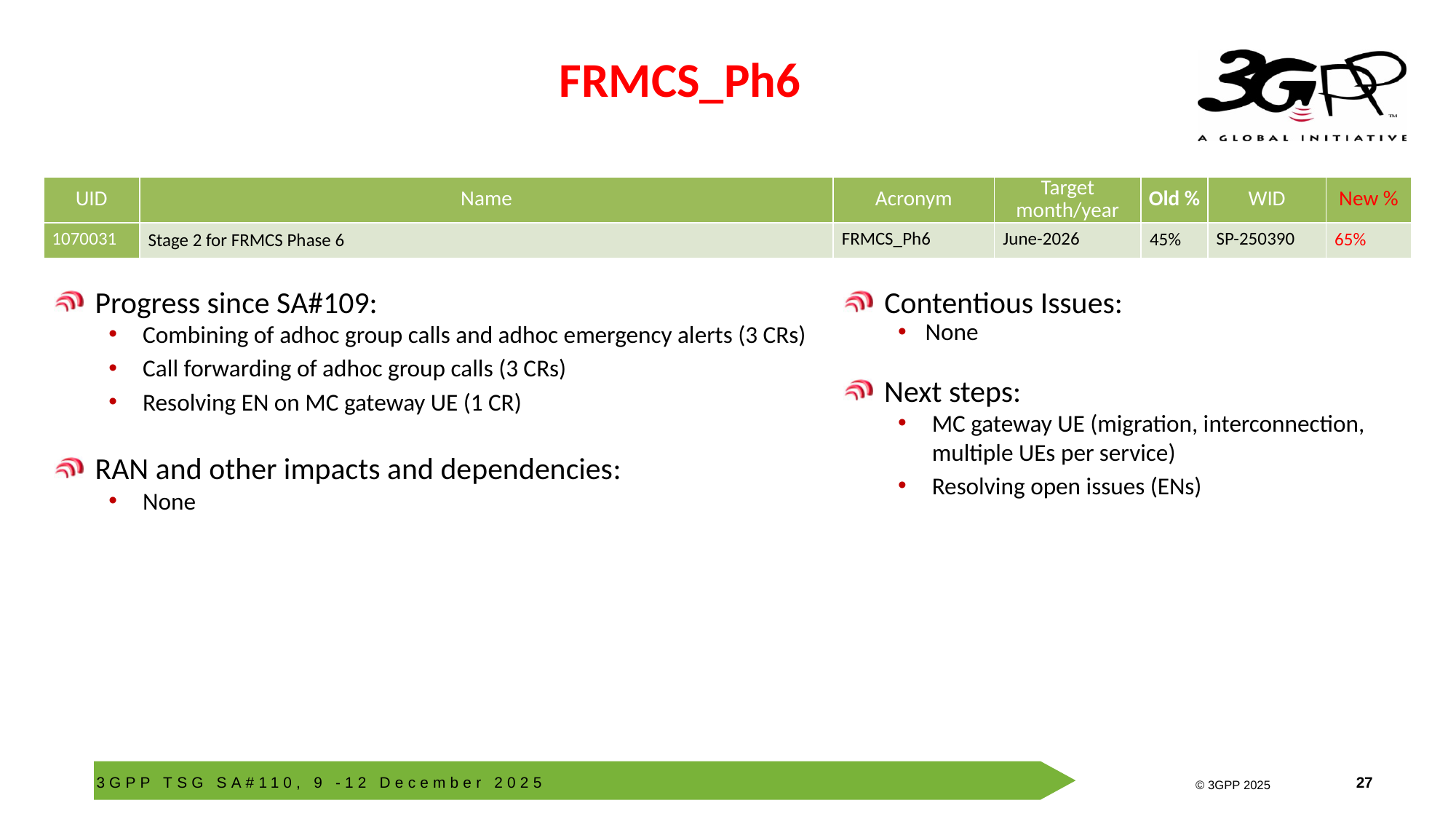

# FRMCS_Ph6
| UID | Name | Acronym | Target month/year | Old % | WID | New % |
| --- | --- | --- | --- | --- | --- | --- |
| 1070031 | Stage 2 for FRMCS Phase 6 | FRMCS\_Ph6 | June-2026 | 45% | SP-250390 | 65% |
Progress since SA#109:
Combining of adhoc group calls and adhoc emergency alerts (3 CRs)
Call forwarding of adhoc group calls (3 CRs)
Resolving EN on MC gateway UE (1 CR)

RAN and other impacts and dependencies:
None
Contentious Issues:
None

Next steps:
MC gateway UE (migration, interconnection, multiple UEs per service)
Resolving open issues (ENs)